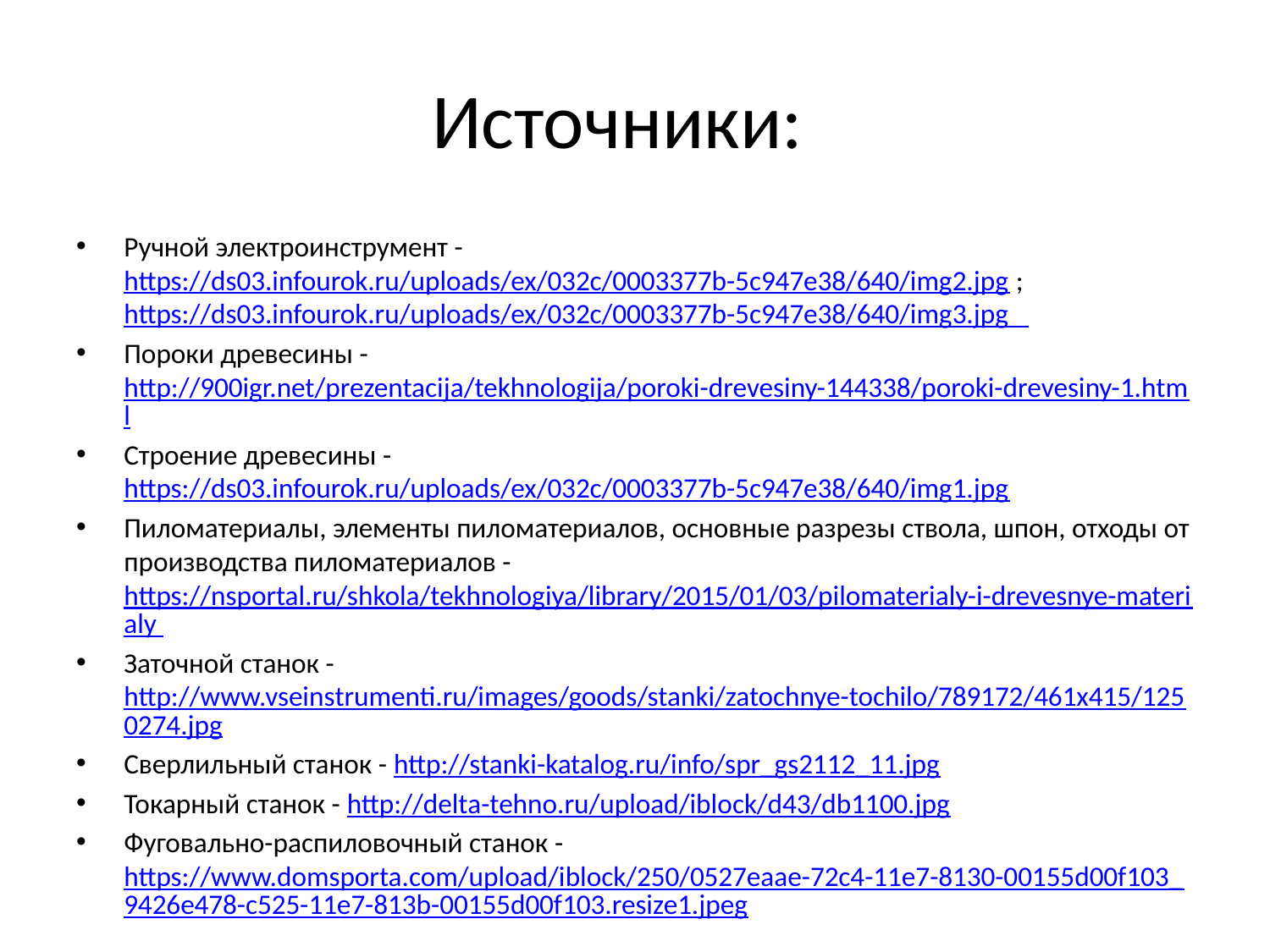

# Источники:
Ручной электроинструмент - https://ds03.infourok.ru/uploads/ex/032c/0003377b-5c947e38/640/img2.jpg ; https://ds03.infourok.ru/uploads/ex/032c/0003377b-5c947e38/640/img3.jpg
Пороки древесины - http://900igr.net/prezentacija/tekhnologija/poroki-drevesiny-144338/poroki-drevesiny-1.html
Строение древесины - https://ds03.infourok.ru/uploads/ex/032c/0003377b-5c947e38/640/img1.jpg
Пиломатериалы, элементы пиломатериалов, основные разрезы ствола, шпон, отходы от производства пиломатериалов - https://nsportal.ru/shkola/tekhnologiya/library/2015/01/03/pilomaterialy-i-drevesnye-materialy
Заточной станок - http://www.vseinstrumenti.ru/images/goods/stanki/zatochnye-tochilo/789172/461x415/1250274.jpg
Сверлильный станок - http://stanki-katalog.ru/info/spr_gs2112_11.jpg
Токарный станок - http://delta-tehno.ru/upload/iblock/d43/db1100.jpg
Фуговально-распиловочный станок - https://www.domsporta.com/upload/iblock/250/0527eaae-72c4-11e7-8130-00155d00f103_9426e478-c525-11e7-813b-00155d00f103.resize1.jpeg